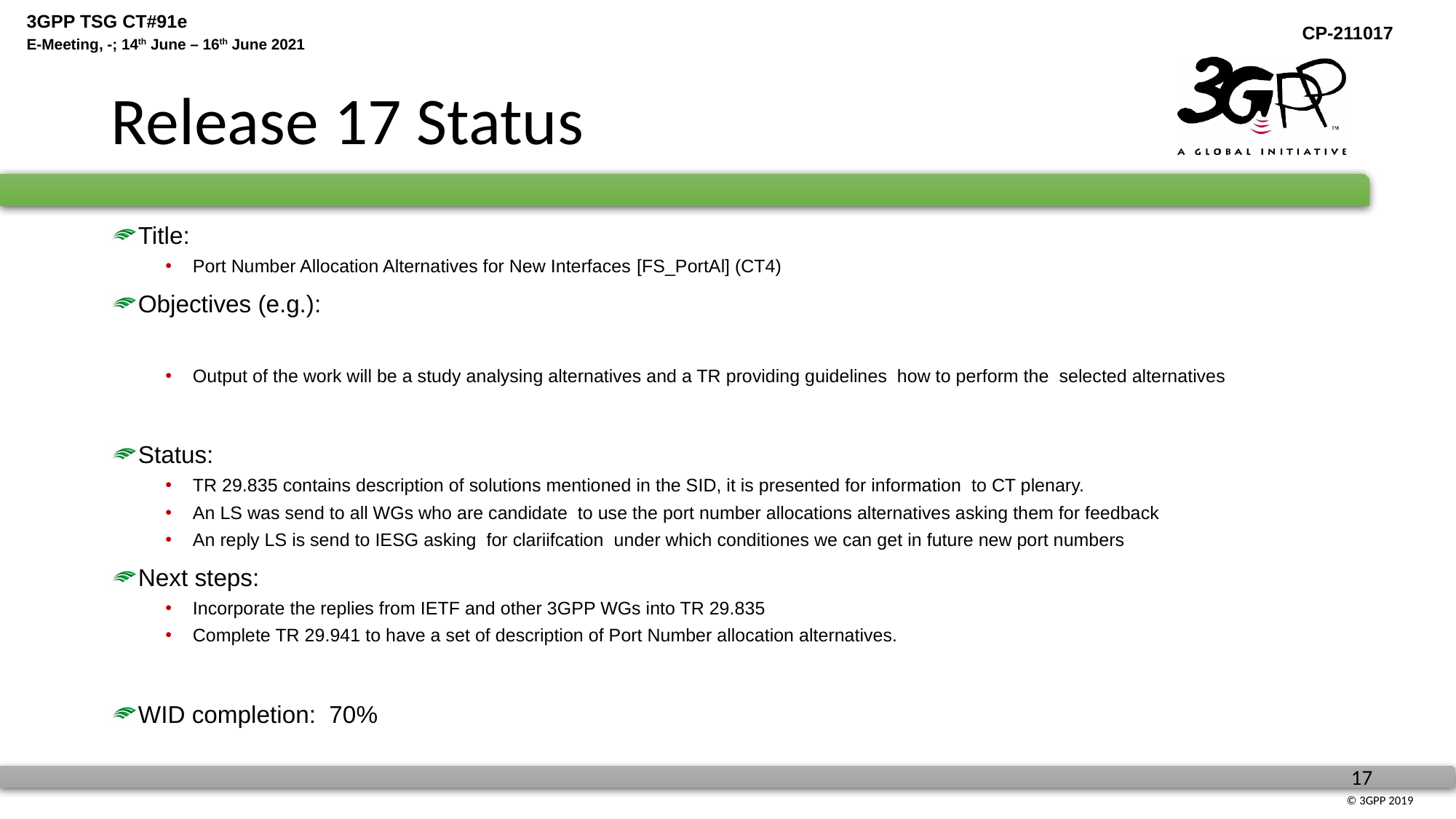

# Release 17 Status
Title:
Port Number Allocation Alternatives for New Interfaces [FS_PortAl] (CT4)
Objectives (e.g.):

Output of the work will be a study analysing alternatives and a TR providing guidelines  how to perform the  selected alternatives

Status:
TR 29.835 contains description of solutions mentioned in the SID, it is presented for information  to CT plenary.
An LS was send to all WGs who are candidate  to use the port number allocations alternatives asking them for feedback
An reply LS is send to IESG asking  for clariifcation  under which conditiones we can get in future new port numbers
Next steps:
Incorporate the replies from IETF and other 3GPP WGs into TR 29.835
Complete TR 29.941 to have a set of description of Port Number allocation alternatives.

WID completion:  70%